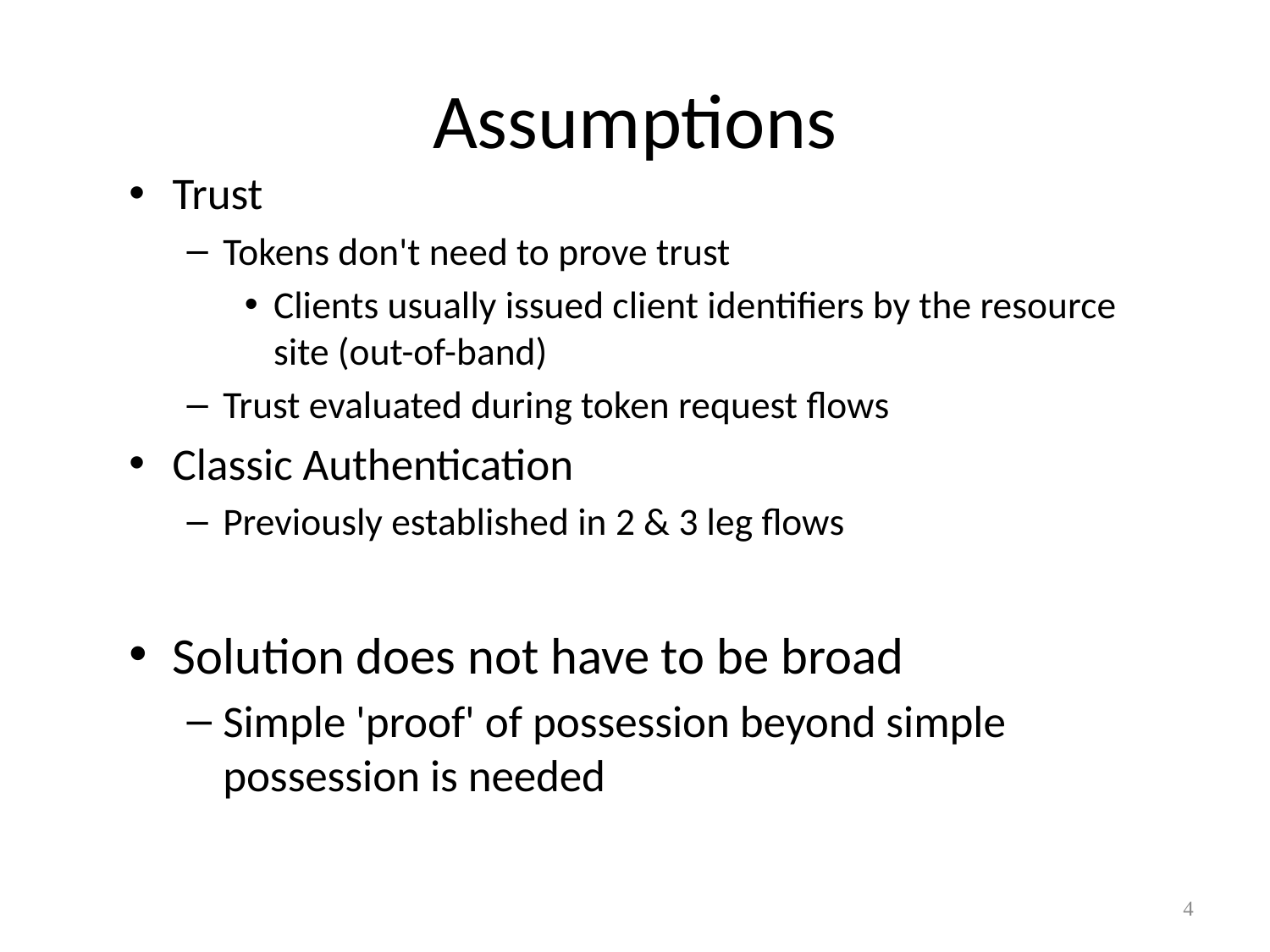

# Assumptions
Trust
Tokens don't need to prove trust
Clients usually issued client identifiers by the resource site (out-of-band)
Trust evaluated during token request flows
Classic Authentication
Previously established in 2 & 3 leg flows

Solution does not have to be broad
Simple 'proof' of possession beyond simple possession is needed
12-07-03
CONFIDENTIAL
4